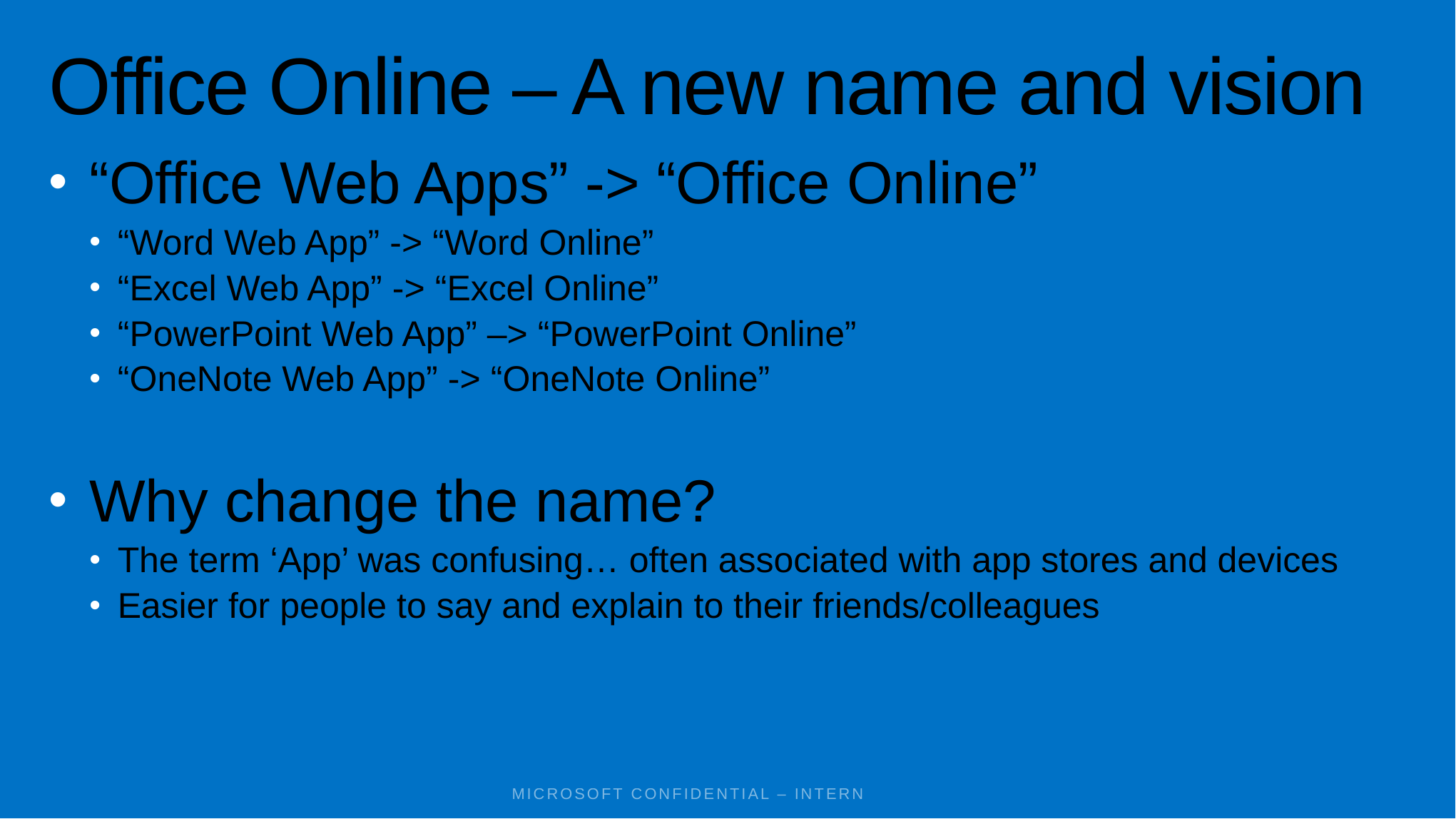

# Office Online – A new name and vision
“Office Web Apps” -> “Office Online”
“Word Web App” -> “Word Online”
“Excel Web App” -> “Excel Online”
“PowerPoint Web App” –> “PowerPoint Online”
“OneNote Web App” -> “OneNote Online”

Why change the name?
The term ‘App’ was confusing… often associated with app stores and devices
Easier for people to say and explain to their friends/colleagues